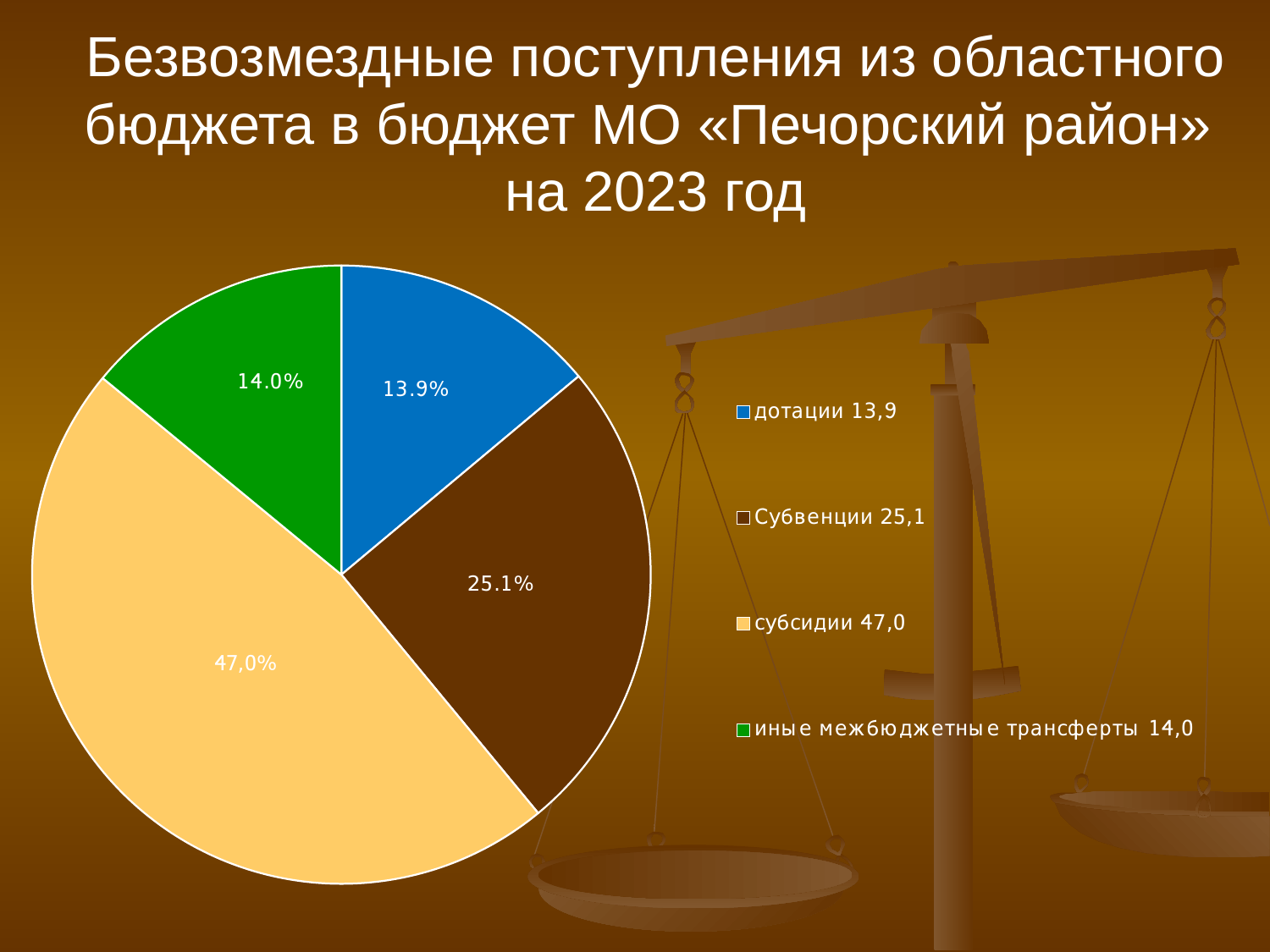

# Безвозмездные поступления из областного бюджета в бюджет МО «Печорский район» на 2023 год

### Chart

| Category |  |
|---|---|
| дотации 13,9 | 93549.0 |
| Субвенции 25,1 | 168891.4 |
| субсидии 47,0 | 315689.0 |
| иные межбюджетные трансферты 14,0 | 94374.0 |

[unsupported chart]

[unsupported chart]